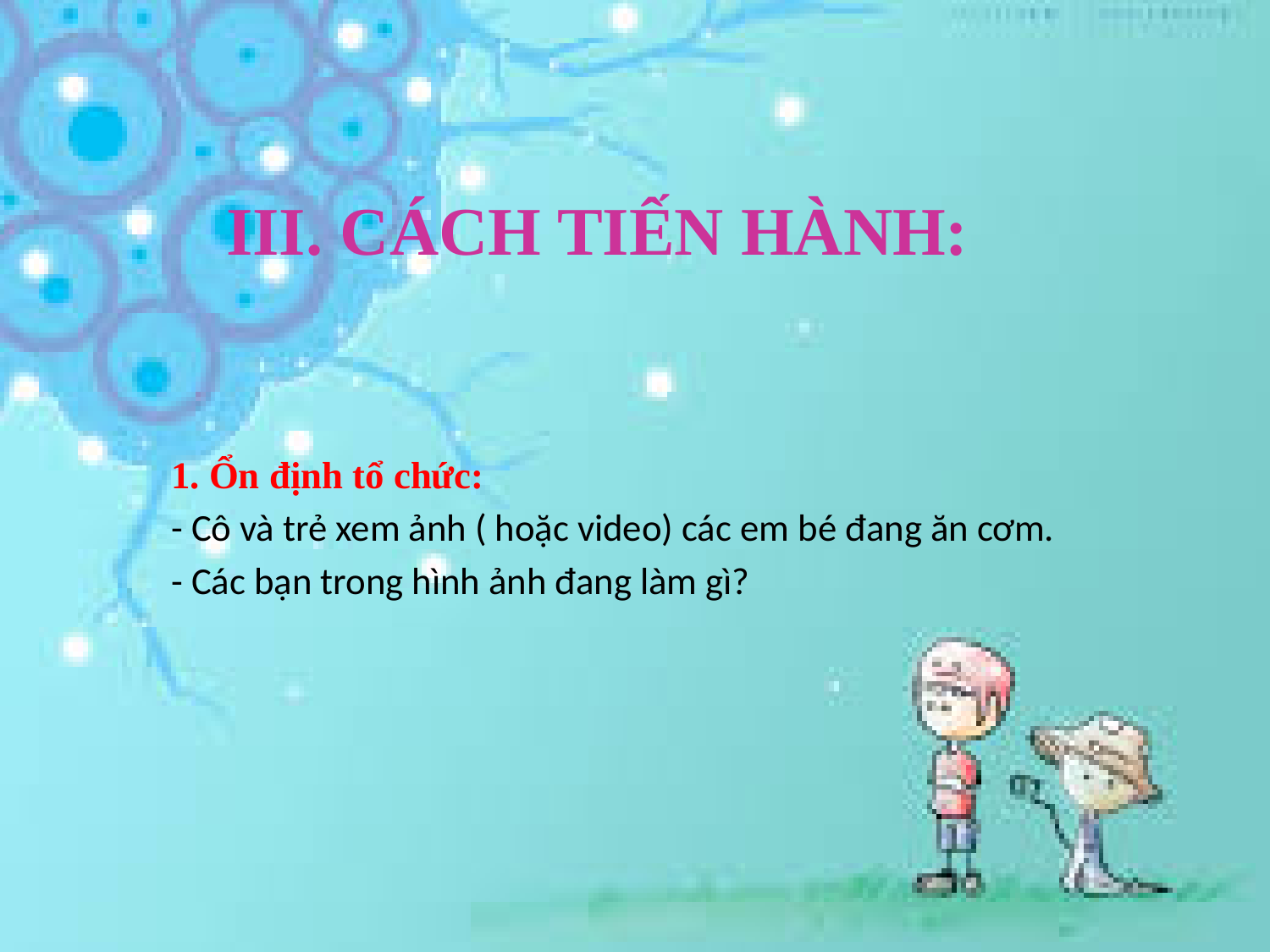

# III. CÁCH TIẾN HÀNH:
1. Ổn định tổ chức:
- Cô và trẻ xem ảnh ( hoặc video) các em bé đang ăn cơm.
- Các bạn trong hình ảnh đang làm gì?